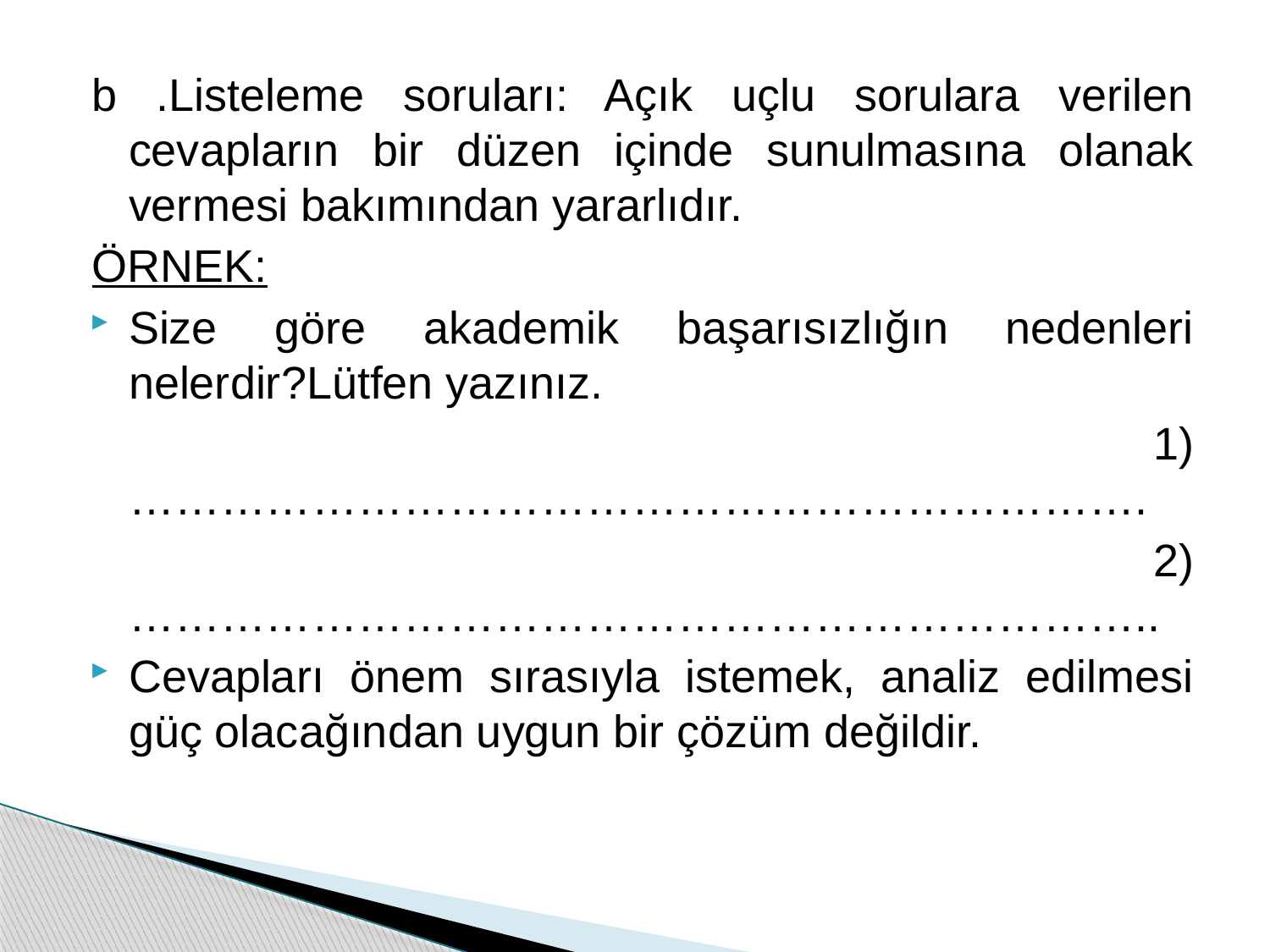

b .Listeleme soruları: Açık uçlu sorulara verilen cevapların bir düzen içinde sunulmasına olanak vermesi bakımından yararlıdır.
ÖRNEK:
Size göre akademik başarısızlığın nedenleri nelerdir?Lütfen yazınız.
       1)………………………………………………………….
       2)…………………………………………………………..
Cevapları önem sırasıyla istemek, analiz edilmesi güç olacağından uygun bir çözüm değildir.